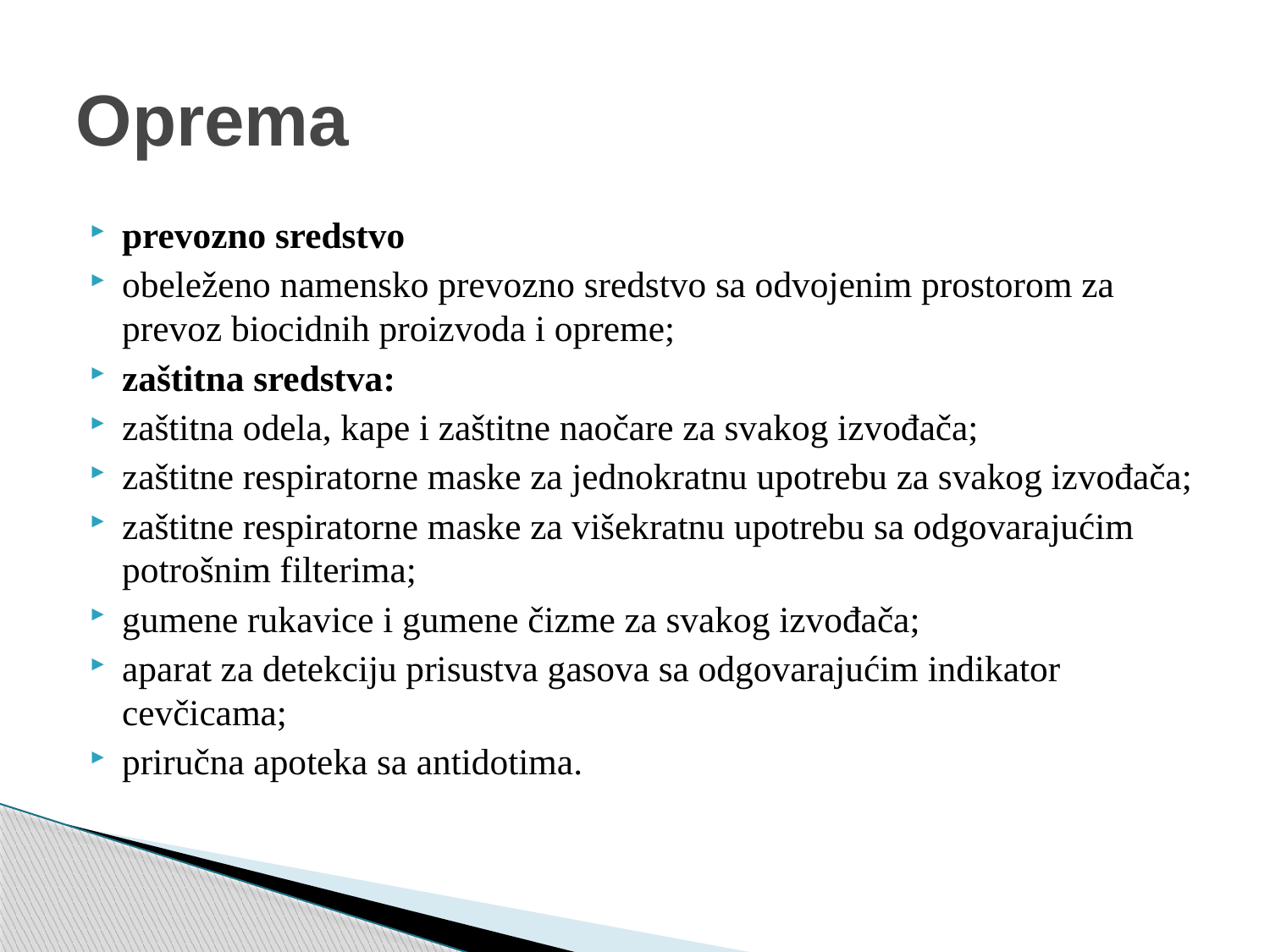

# Oprema
prevozno sredstvo
obeleženo namensko prevozno sredstvo sa odvojenim prostorom za prevoz biocidnih proizvoda i opreme;
zaštitna sredstva:
zaštitna odela, kape i zaštitne naočare za svakog izvođača;
zaštitne respiratorne maske za jednokratnu upotrebu za svakog izvođača;
zaštitne respiratorne maske za višekratnu upotrebu sa odgovarajućim potrošnim filterima;
gumene rukavice i gumene čizme za svakog izvođača;
aparat za detekciju prisustva gasova sa odgovarajućim indikator cevčicama;
priručna apoteka sa antidotima.